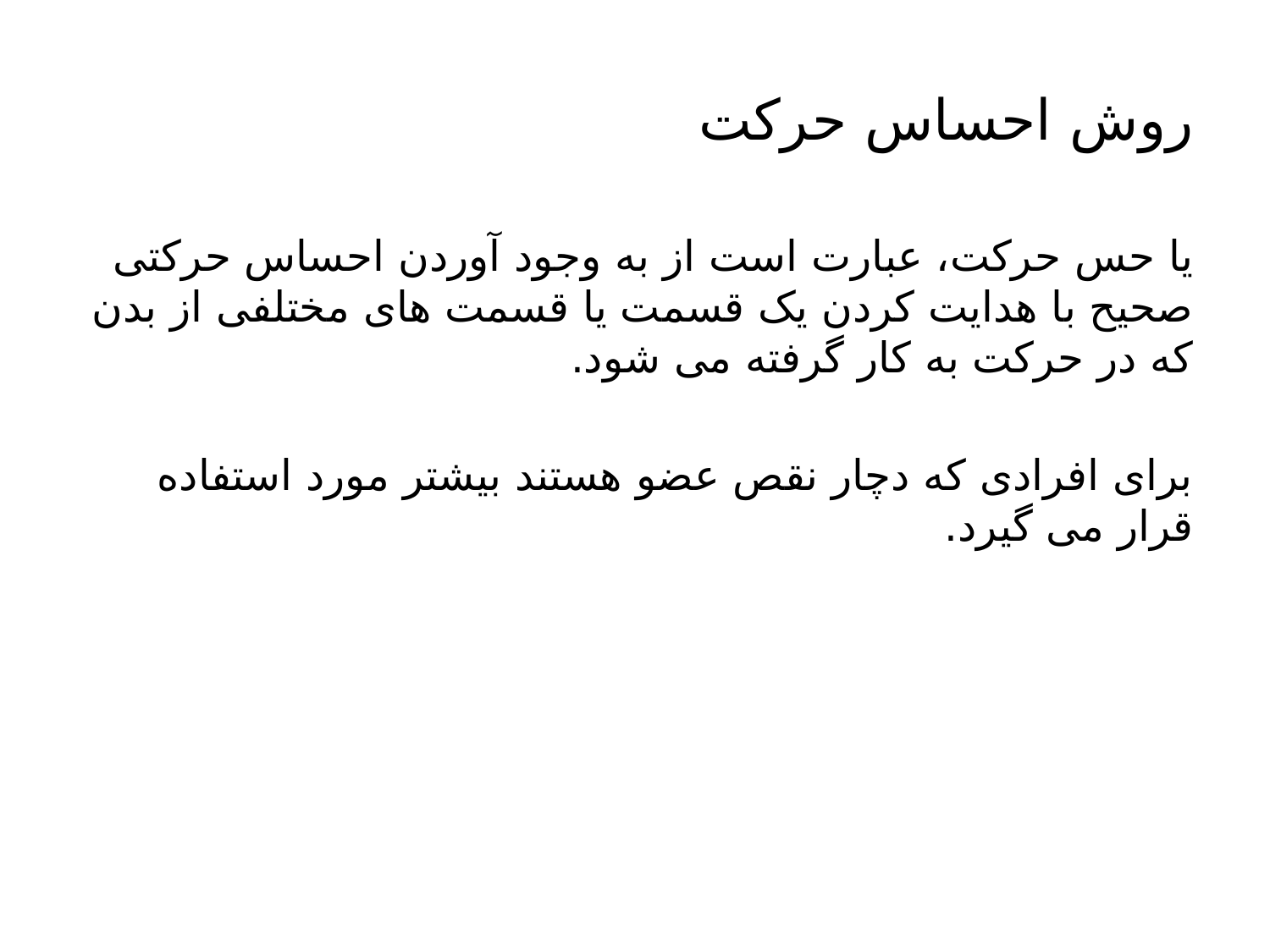

# روش احساس حرکت
یا حس حرکت، عبارت است از به وجود آوردن احساس حرکتی صحیح با هدایت کردن یک قسمت یا قسمت های مختلفی از بدن که در حرکت به کار گرفته می شود.

برای افرادی که دچار نقص عضو هستند بیشتر مورد استفاده قرار می گیرد.